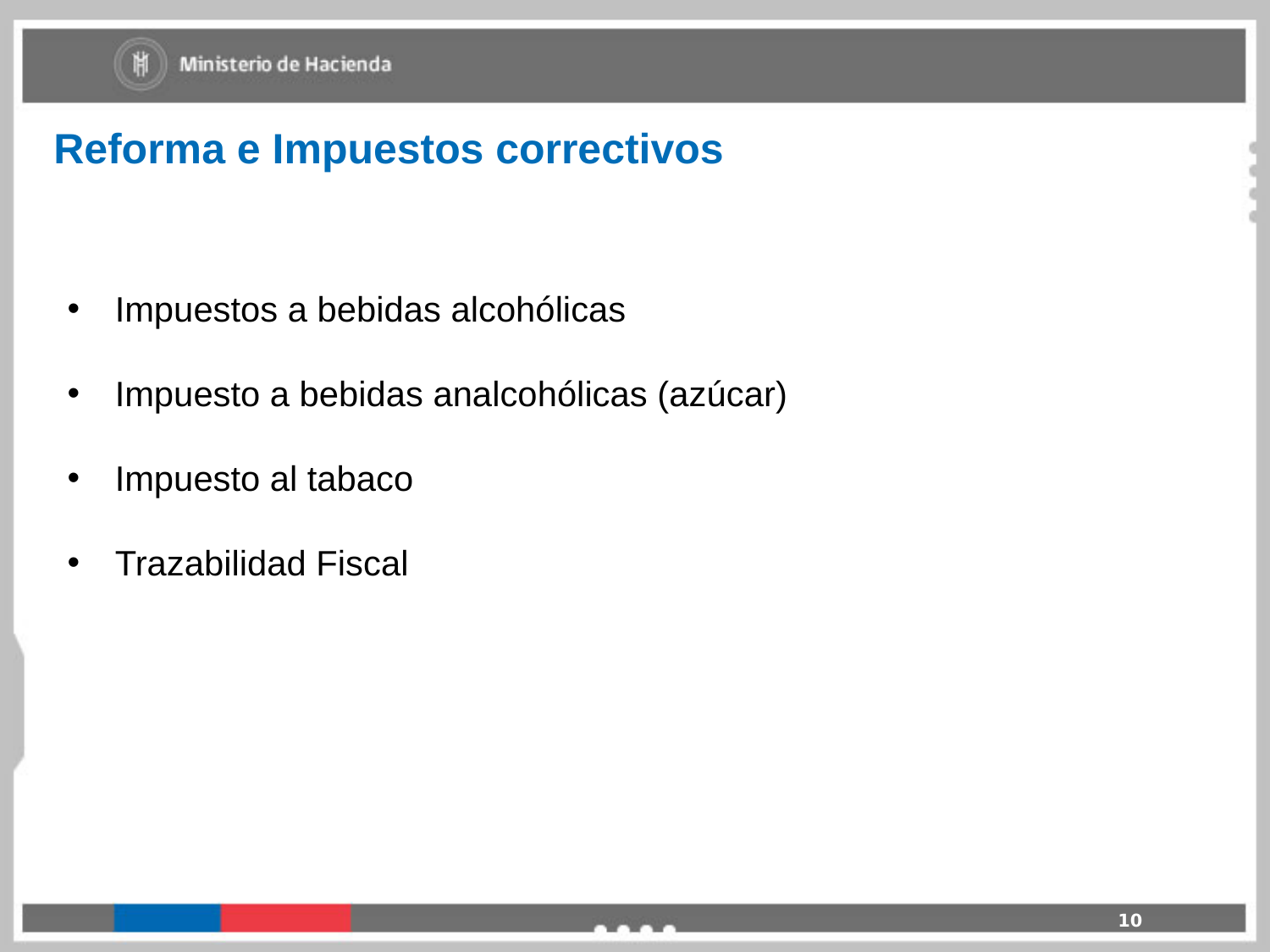

Reforma e Impuestos correctivos

Impuestos a bebidas alcohólicas
Impuesto a bebidas analcohólicas (azúcar)
Impuesto al tabaco
Trazabilidad Fiscal

10